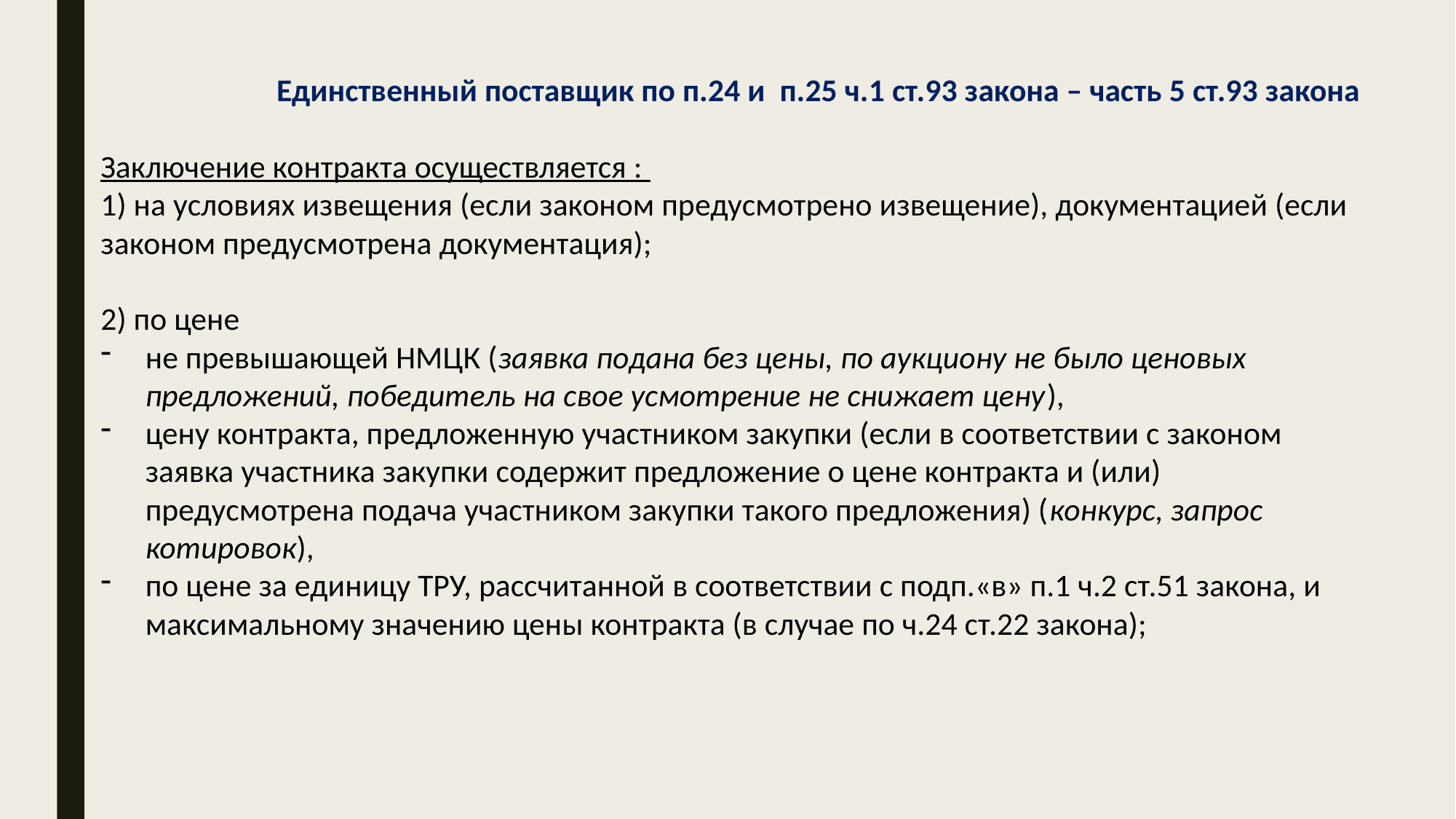

Единственный поставщик по п.24 и  п.25 ч.1 ст.93 закона – часть 5 ст.93 закона

Заключение контракта осуществляется :
1) на условиях извещения (если законом предусмотрено извещение), документацией (если законом предусмотрена документация);

2) по цене
не превышающей НМЦК (заявка подана без цены, по аукциону не было ценовых предложений, победитель на свое усмотрение не снижает цену),
цену контракта, предложенную участником закупки (если в соответствии с законом заявка участника закупки содержит предложение о цене контракта и (или) предусмотрена подача участником закупки такого предложения) (конкурс, запрос котировок),
по цене за единицу ТРУ, рассчитанной в соответствии с подп.«в» п.1 ч.2 ст.51 закона, и максимальному значению цены контракта (в случае по ч.24 ст.22 закона);